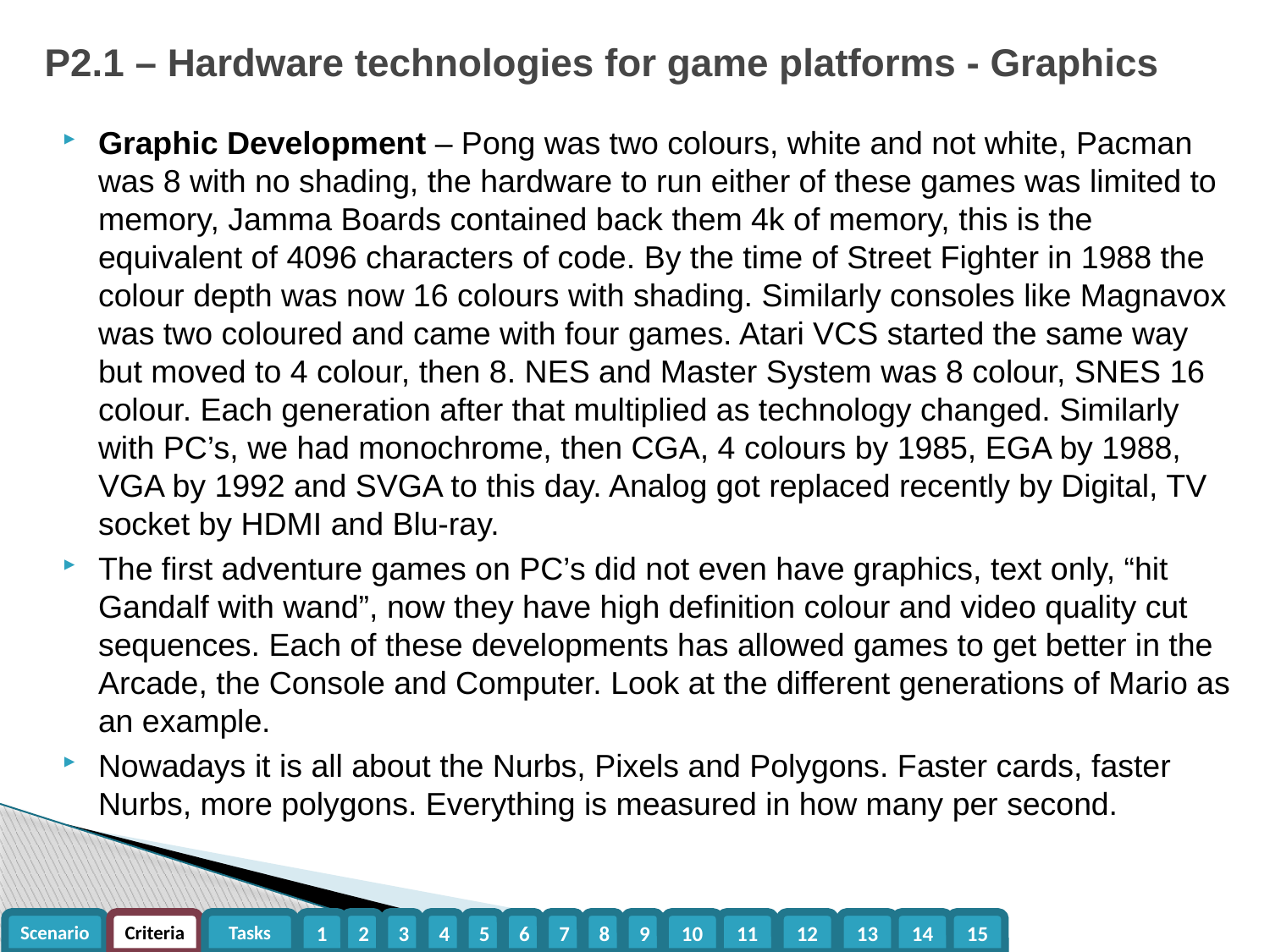

# P2.1 – Hardware technologies for game platforms - Graphics
Graphic Development – Pong was two colours, white and not white, Pacman was 8 with no shading, the hardware to run either of these games was limited to memory, Jamma Boards contained back them 4k of memory, this is the equivalent of 4096 characters of code. By the time of Street Fighter in 1988 the colour depth was now 16 colours with shading. Similarly consoles like Magnavox was two coloured and came with four games. Atari VCS started the same way but moved to 4 colour, then 8. NES and Master System was 8 colour, SNES 16 colour. Each generation after that multiplied as technology changed. Similarly with PC’s, we had monochrome, then CGA, 4 colours by 1985, EGA by 1988, VGA by 1992 and SVGA to this day. Analog got replaced recently by Digital, TV socket by HDMI and Blu-ray.
The first adventure games on PC’s did not even have graphics, text only, “hit Gandalf with wand”, now they have high definition colour and video quality cut sequences. Each of these developments has allowed games to get better in the Arcade, the Console and Computer. Look at the different generations of Mario as an example.
Nowadays it is all about the Nurbs, Pixels and Polygons. Faster cards, faster Nurbs, more polygons. Everything is measured in how many per second.